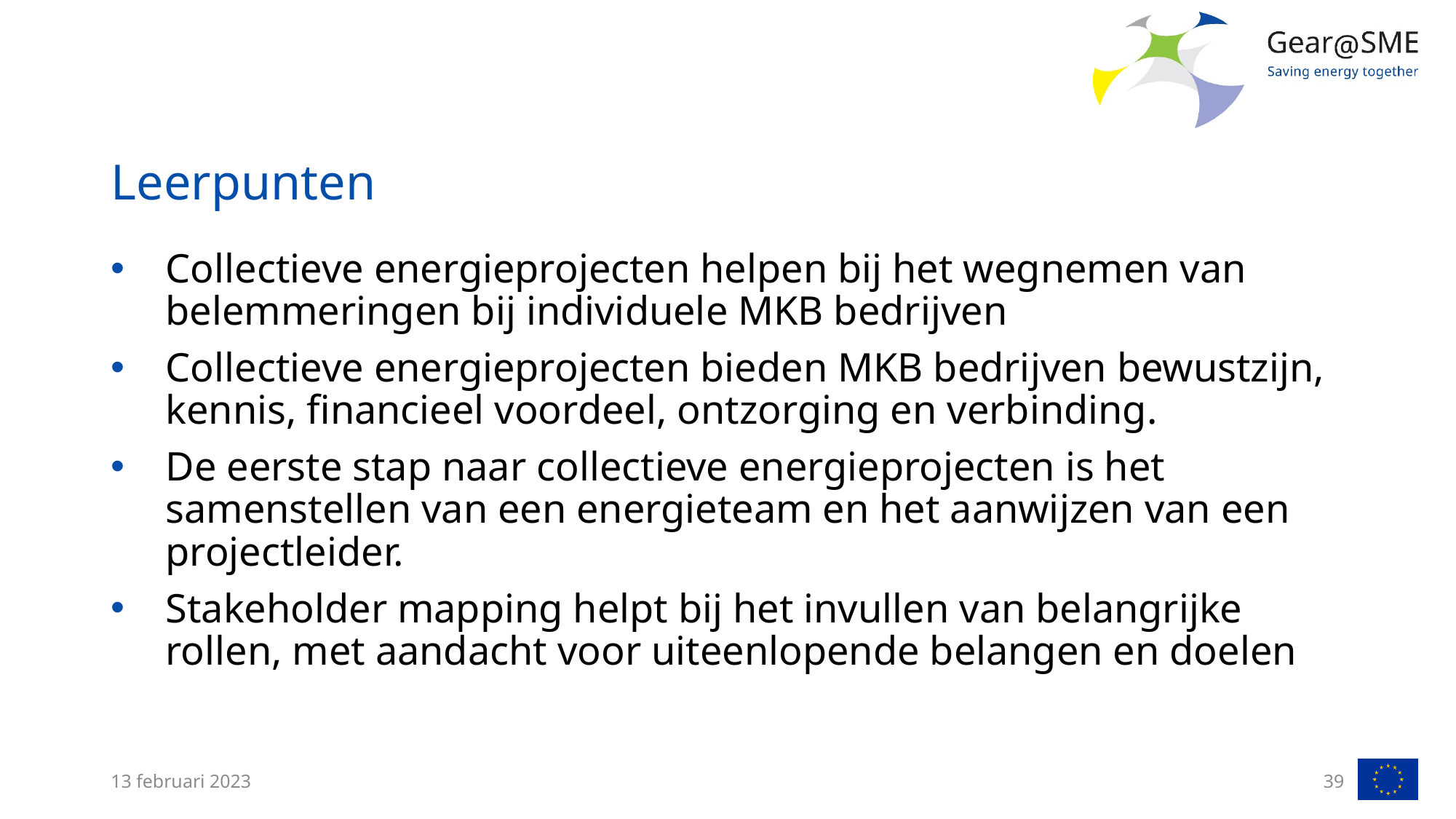

# Leerpunten
Collectieve energieprojecten helpen bij het wegnemen van belemmeringen bij individuele MKB bedrijven
Collectieve energieprojecten bieden MKB bedrijven bewustzijn, kennis, financieel voordeel, ontzorging en verbinding.
De eerste stap naar collectieve energieprojecten is het samenstellen van een energieteam en het aanwijzen van een projectleider.
Stakeholder mapping helpt bij het invullen van belangrijke rollen, met aandacht voor uiteenlopende belangen en doelen

13 februari 2023
39